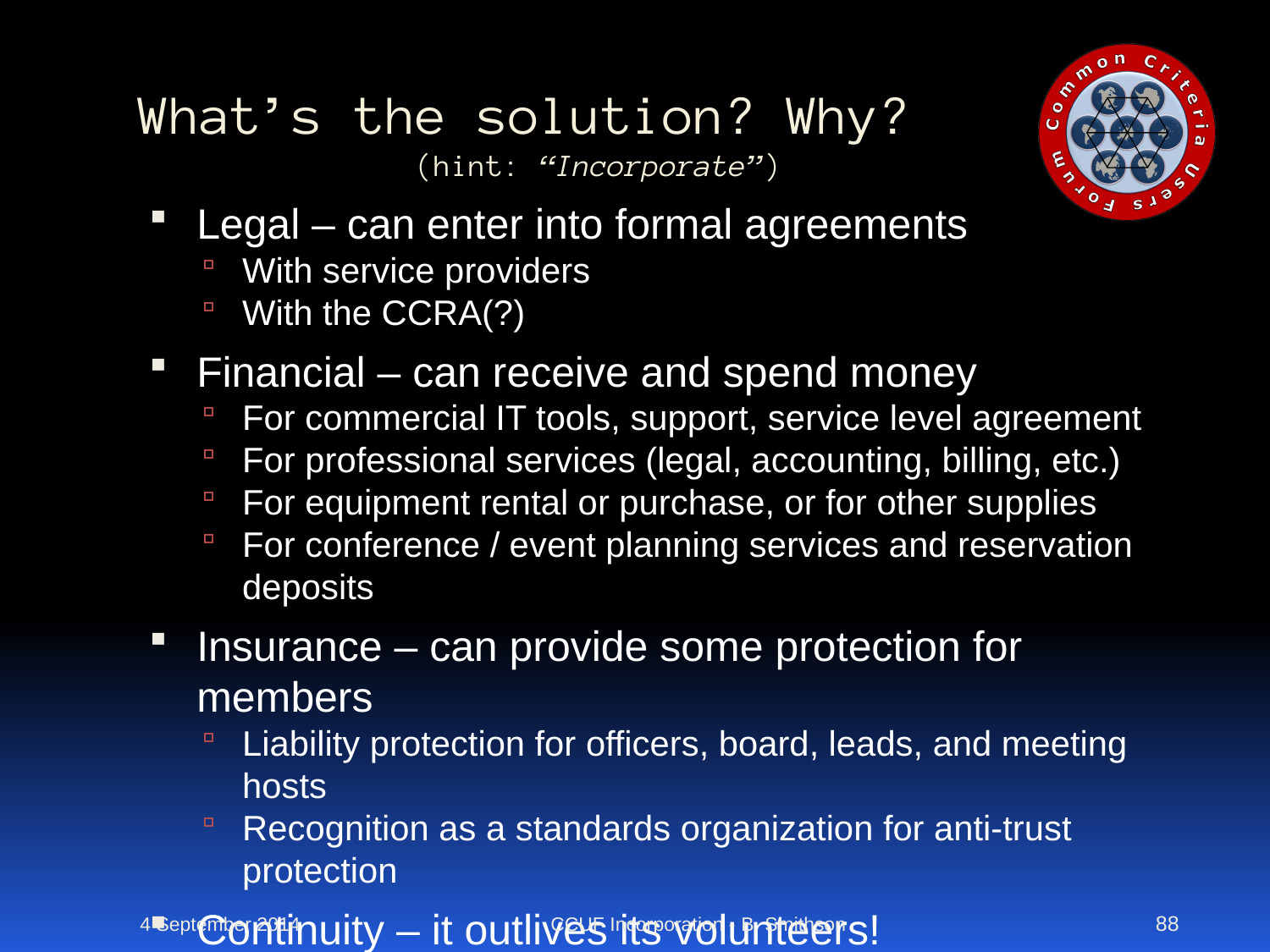

# What’s the solution? Why? (hint: “Incorporate”)
Legal – can enter into formal agreements
With service providers
With the CCRA(?)
Financial – can receive and spend money
For commercial IT tools, support, service level agreement
For professional services (legal, accounting, billing, etc.)
For equipment rental or purchase, or for other supplies
For conference / event planning services and reservation deposits
Insurance – can provide some protection for members
Liability protection for officers, board, leads, and meeting hosts
Recognition as a standards organization for anti-trust protection
Continuity – it outlives its volunteers!

4 September 2014
CCUF Incorporation - B. Smithson
88